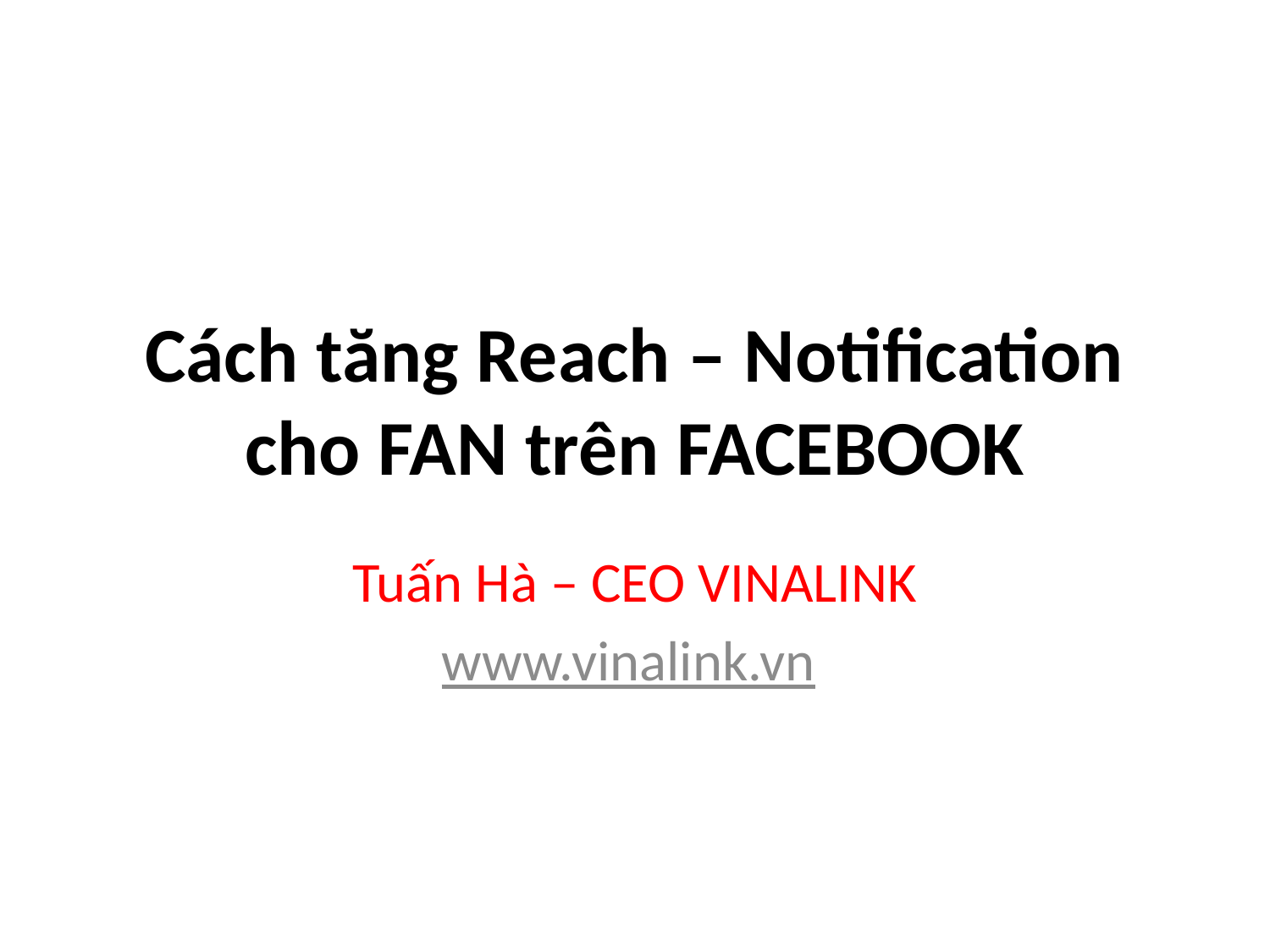

# Cách tăng Reach – Notification cho FAN trên FACEBOOK
Tuấn Hà – CEO VINALINK
www.vinalink.vn